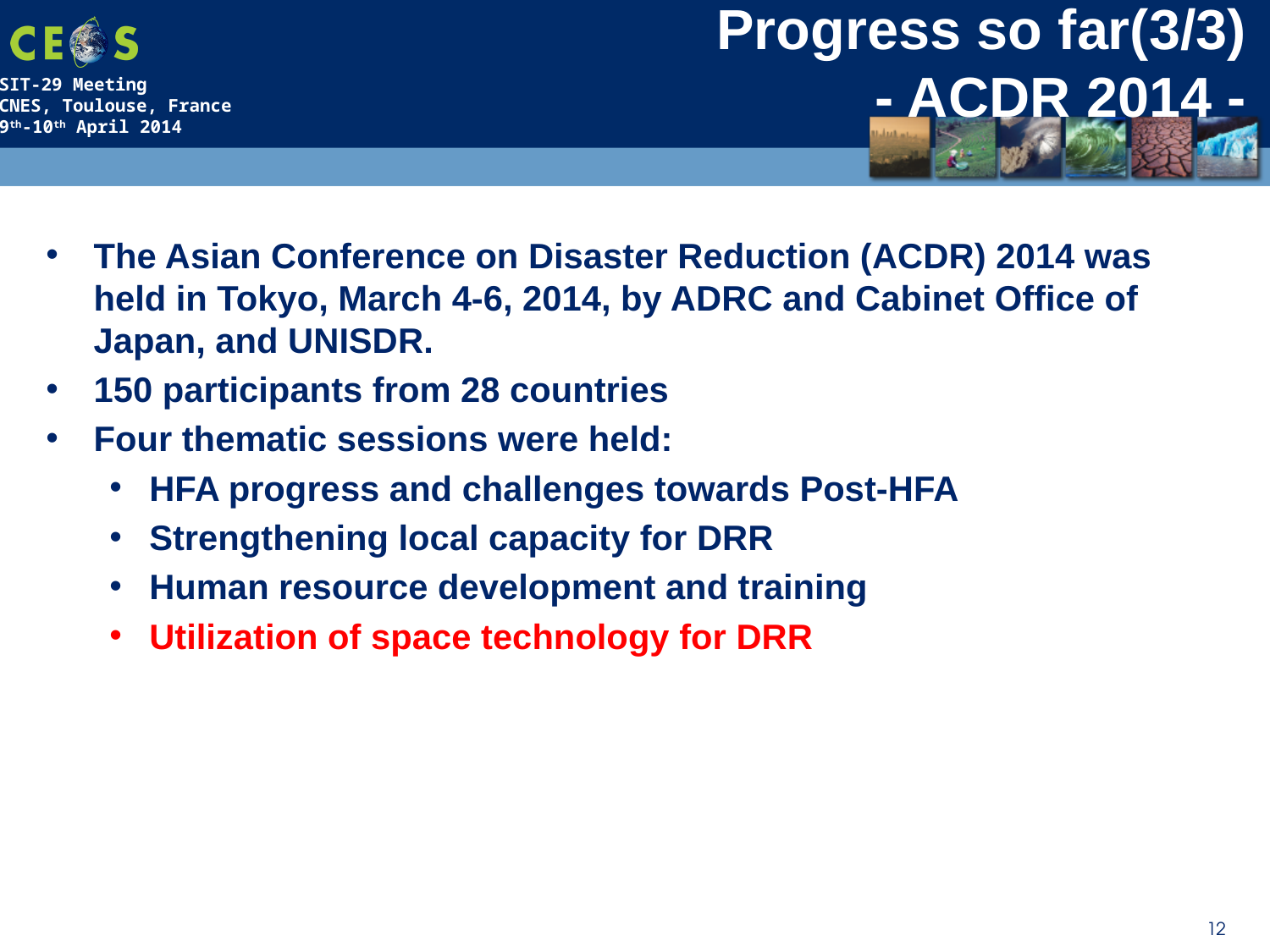

# Progress so far(3/3) - ACDR 2014 -
The Asian Conference on Disaster Reduction (ACDR) 2014 was held in Tokyo, March 4-6, 2014, by ADRC and Cabinet Office of Japan, and UNISDR.
150 participants from 28 countries
Four thematic sessions were held:
HFA progress and challenges towards Post-HFA
Strengthening local capacity for DRR
Human resource development and training
Utilization of space technology for DRR
12